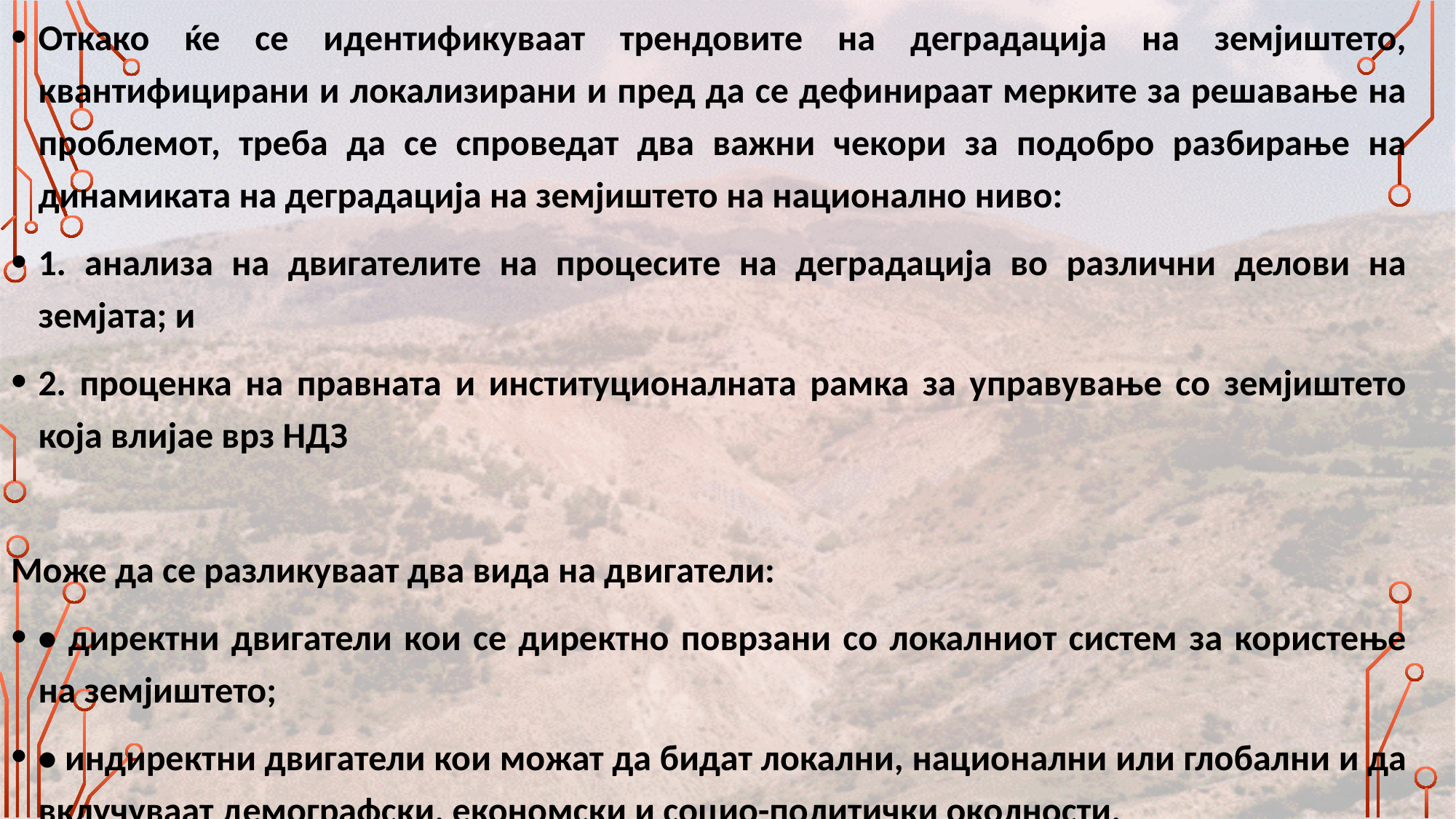

Откако ќе се идентификуваат трендовите на деградација на земјиштето, квантифицирани и локализирани и пред да се дефинираат мерките за решавање на проблемот, треба да се спроведат два важни чекори за подобро разбирање на динамиката на деградација на земјиштето на национално ниво:
1. анализа на двигателите на процесите на деградација во различни делови на земјата; и
2. проценка на правната и институционалната рамка за управување со земјиштето која влијае врз НДЗ

Може да се разликуваат два вида на двигатели:
• директни двигатели кои се директно поврзани со локалниот систем за користење на земјиштето;
• индиректни двигатели кои можат да бидат локални, национални или глобални и да вклучуваат демографски, економски и социо-политички околности.